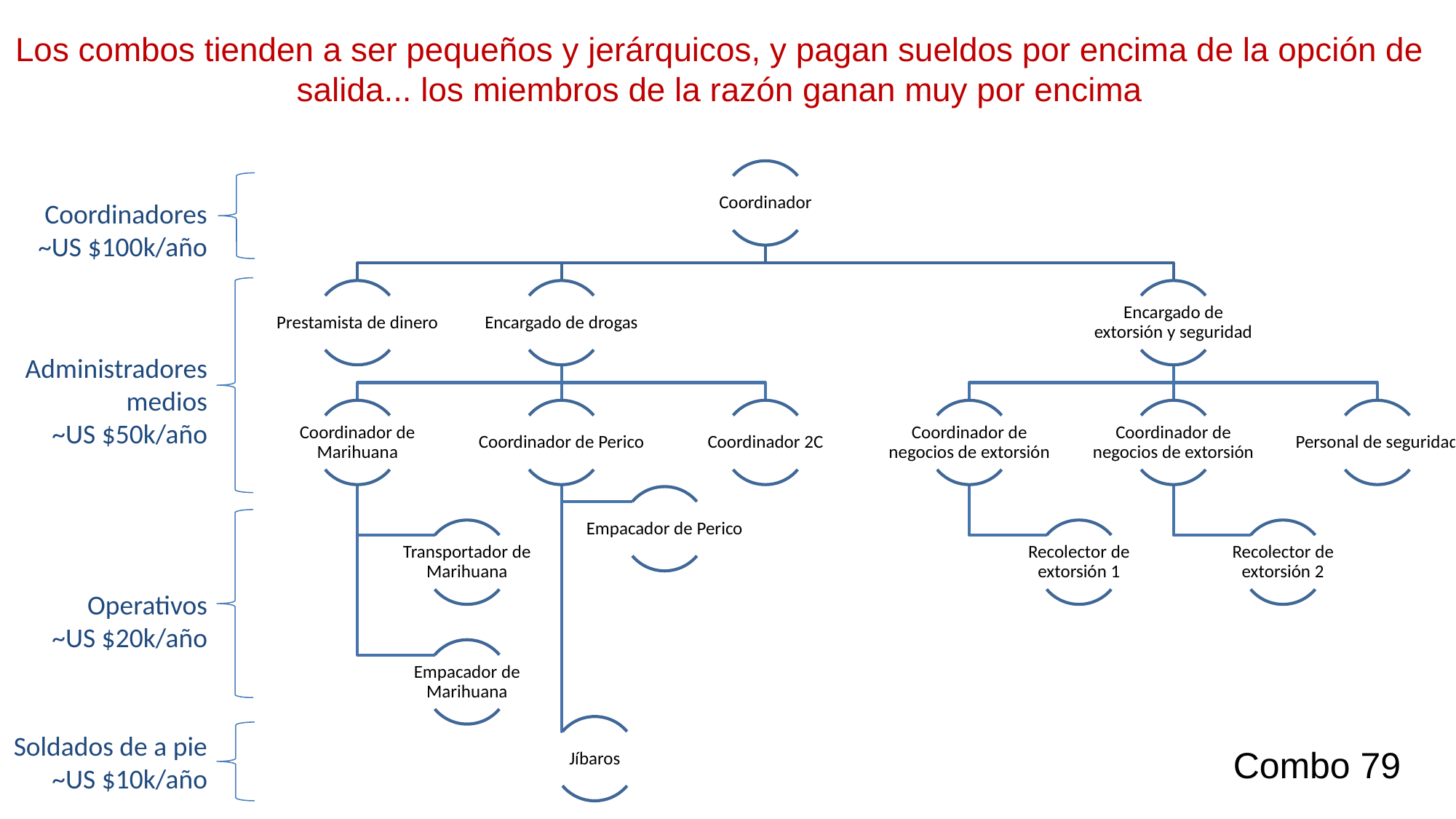

# Los combos tienden a ser pequeños y jerárquicos, y pagan sueldos por encima de la opción de salida... los miembros de la razón ganan muy por encima
Coordinador
Prestamista de dinero
Encargado de drogas
Coordinador de Marihuana
Transportador de Marihuana
Empacador de Marihuana
Coordinador de Perico
Empacador de Perico
Jíbaros
Coordinador 2C
Encargado de extorsión y seguridad
Coordinador de negocios de extorsión
Recolector de extorsión 1
Coordinador de negocios de extorsión
Recolector de extorsión 2
Personal de seguridad
Combo 79

Coordinadores
~US $100k/año

Administradores medios
~US $50k/año

Operativos
~US $20k/año

Soldados de a pie
~US $10k/año